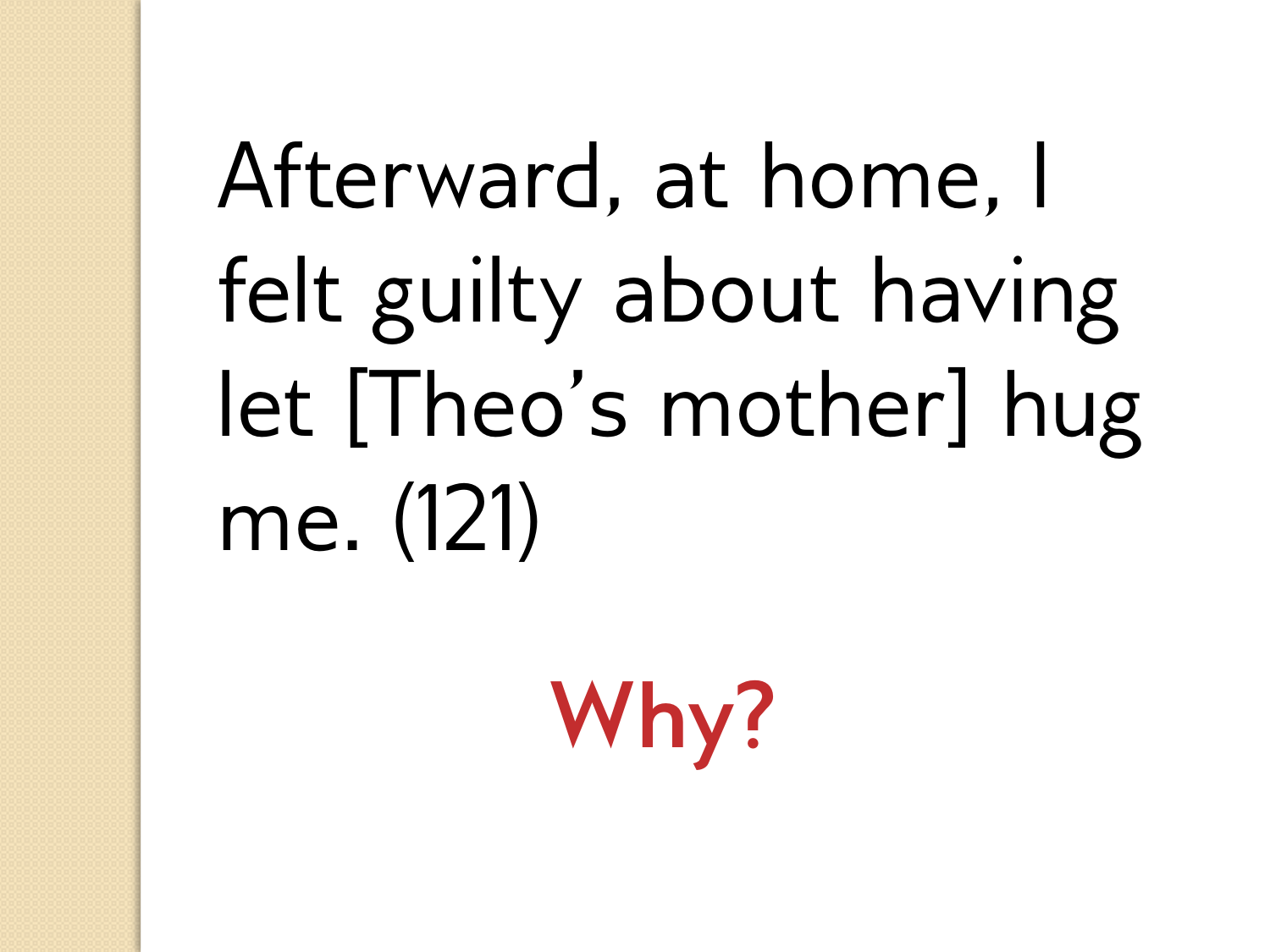

Afterward, at home, I felt guilty about having let [Theo’s mother] hug me. (121)
Why?